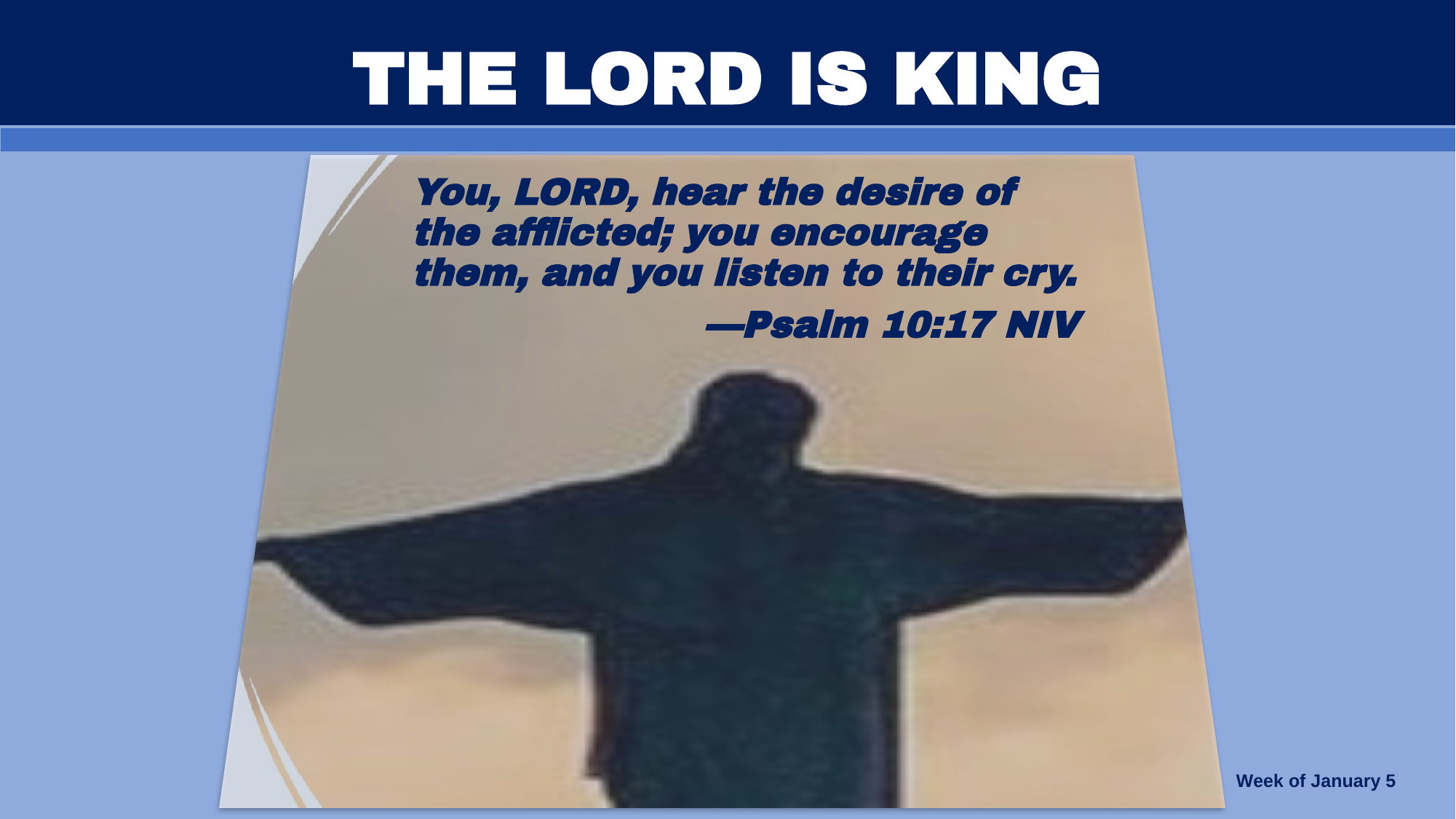

# The Lord is King

You, LORD, hear the desire of the afflicted; you encourage them, and you listen to their cry.
—Psalm 10:17 NIV
Week of January 5